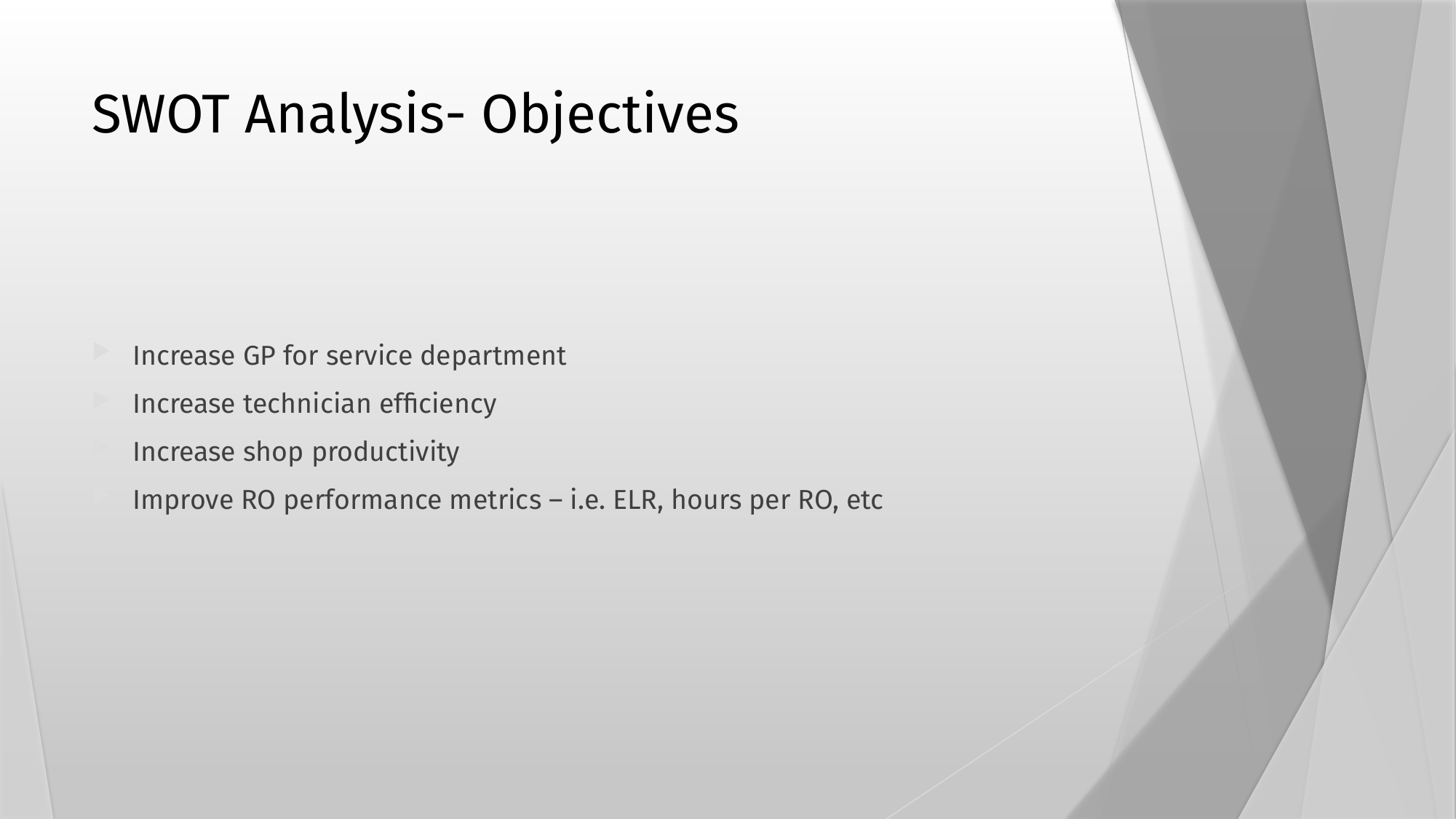

# SWOT Analysis- Objectives
Increase GP for service department
Increase technician efficiency
Increase shop productivity
Improve RO performance metrics – i.e. ELR, hours per RO, etc